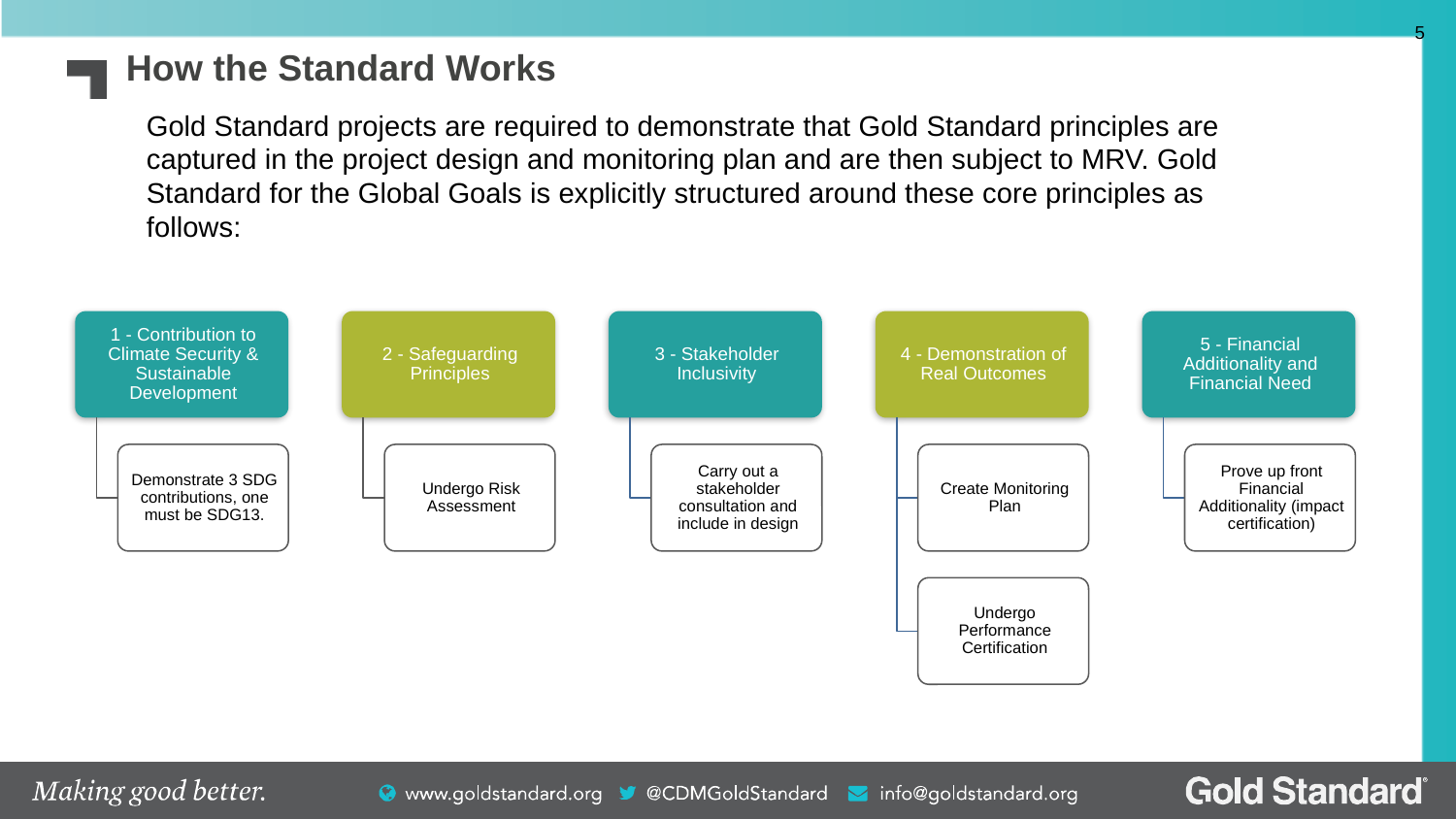

5
# How the Standard Works
Gold Standard projects are required to demonstrate that Gold Standard principles are captured in the project design and monitoring plan and are then subject to MRV. Gold Standard for the Global Goals is explicitly structured around these core principles as follows:
1 - Contribution to Climate Security & Sustainable Development
Demonstrate 3 SDG contributions, one must be SDG13.
2 - Safeguarding Principles
Undergo Risk Assessment
3 - Stakeholder Inclusivity
Carry out a stakeholder consultation and include in design
4 - Demonstration of Real Outcomes
Create Monitoring Plan
Undergo Performance Certification
5 - Financial Additionality and Financial Need
Prove up front Financial Additionality (impact certification)